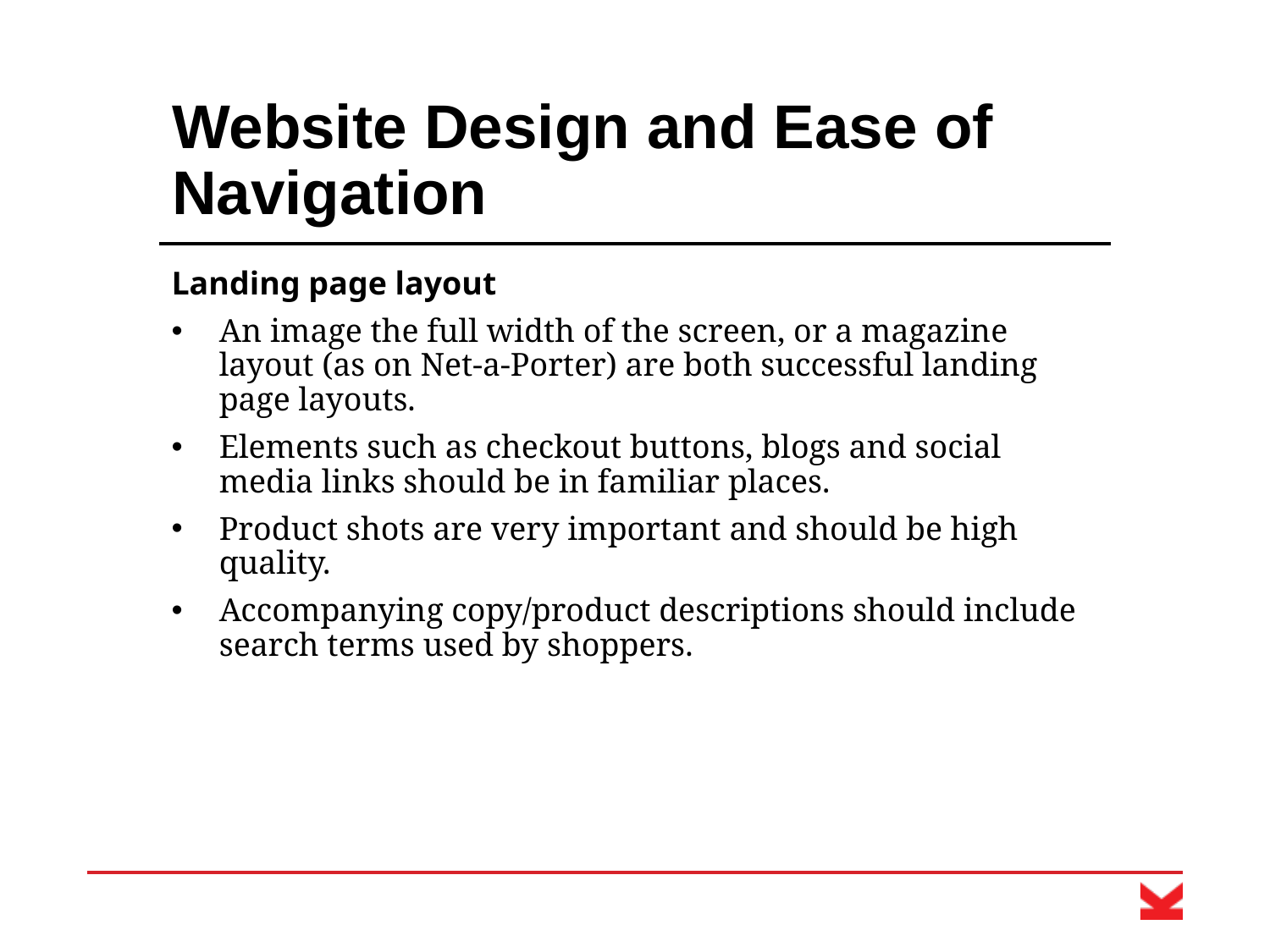

# Website Design and Ease of Navigation
Landing page layout
An image the full width of the screen, or a magazine layout (as on Net-a-Porter) are both successful landing page layouts.
Elements such as checkout buttons, blogs and social media links should be in familiar places.
Product shots are very important and should be high quality.
Accompanying copy/product descriptions should include search terms used by shoppers.